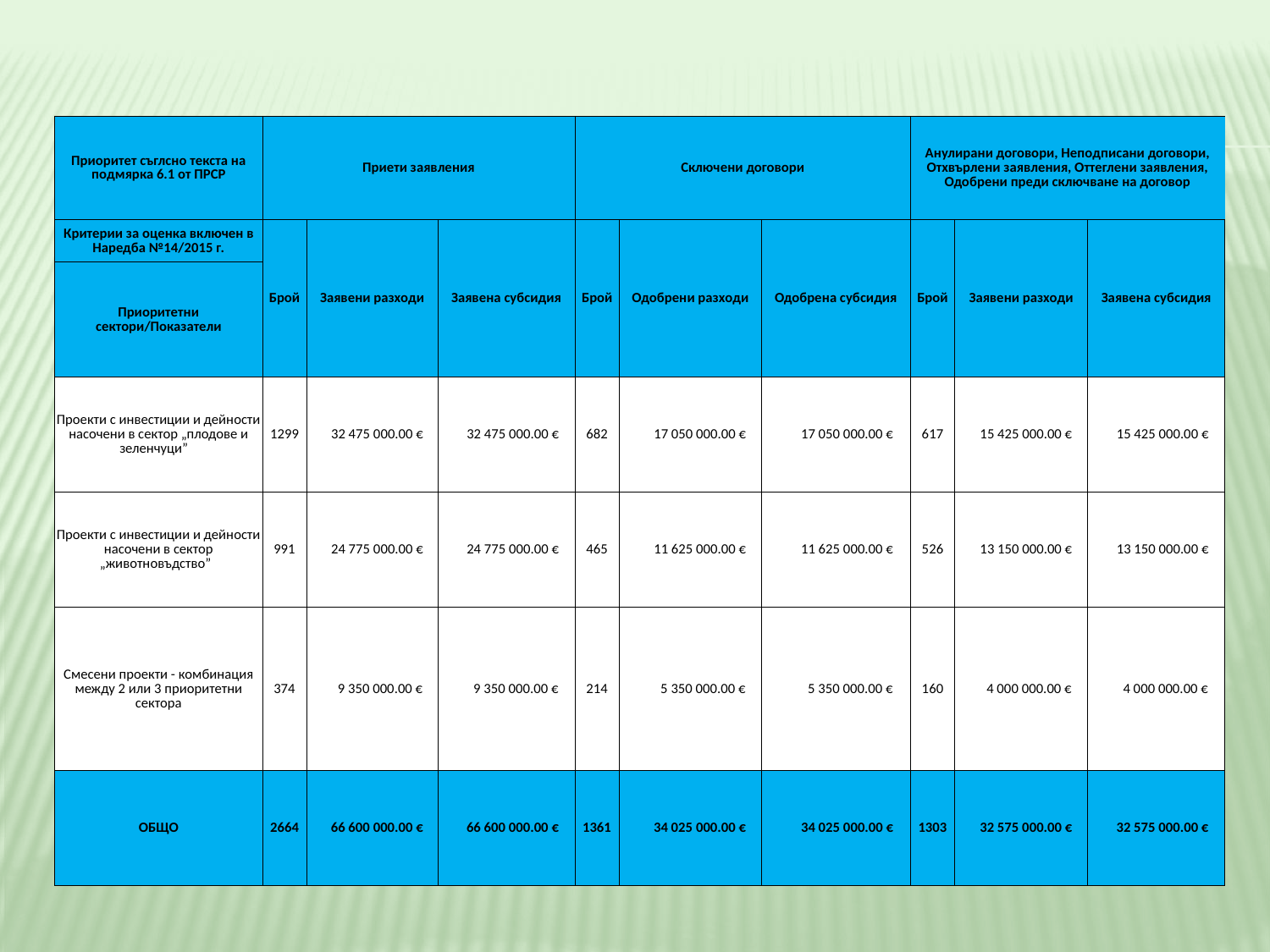

| Приоритет съглсно текста на подмярка 6.1 от ПРСР | Приети заявления |  |  | Сключени договори |  |  | Анулирани договори, Неподписани договори, Отхвърлени заявления, Оттеглени заявления, Одобрени преди сключване на договор |  |  |
| --- | --- | --- | --- | --- | --- | --- | --- | --- | --- |
| Критерии за оценка включен в Наредба №14/2015 г. | Брой | Заявени разходи | Заявена субсидия | Брой | Одобрени разходи | Одобрена субсидия | Брой | Заявени разходи | Заявена субсидия |
| Приоритетни сектори/Показатели |  |  |  |  |  |  |  |  |  |
| Проекти с инвестиции и дейности насочени в сектор „плодове и зеленчуци” | 1299 | 32 475 000.00 € | 32 475 000.00 € | 682 | 17 050 000.00 € | 17 050 000.00 € | 617 | 15 425 000.00 € | 15 425 000.00 € |
| Проекти с инвестиции и дейности насочени в сектор „животновъдство” | 991 | 24 775 000.00 € | 24 775 000.00 € | 465 | 11 625 000.00 € | 11 625 000.00 € | 526 | 13 150 000.00 € | 13 150 000.00 € |
| Смесени проекти - комбинация между 2 или 3 приоритетни сектора | 374 | 9 350 000.00 € | 9 350 000.00 € | 214 | 5 350 000.00 € | 5 350 000.00 € | 160 | 4 000 000.00 € | 4 000 000.00 € |
| ОБЩО | 2664 | 66 600 000.00 € | 66 600 000.00 € | 1361 | 34 025 000.00 € | 34 025 000.00 € | 1303 | 32 575 000.00 € | 32 575 000.00 € |